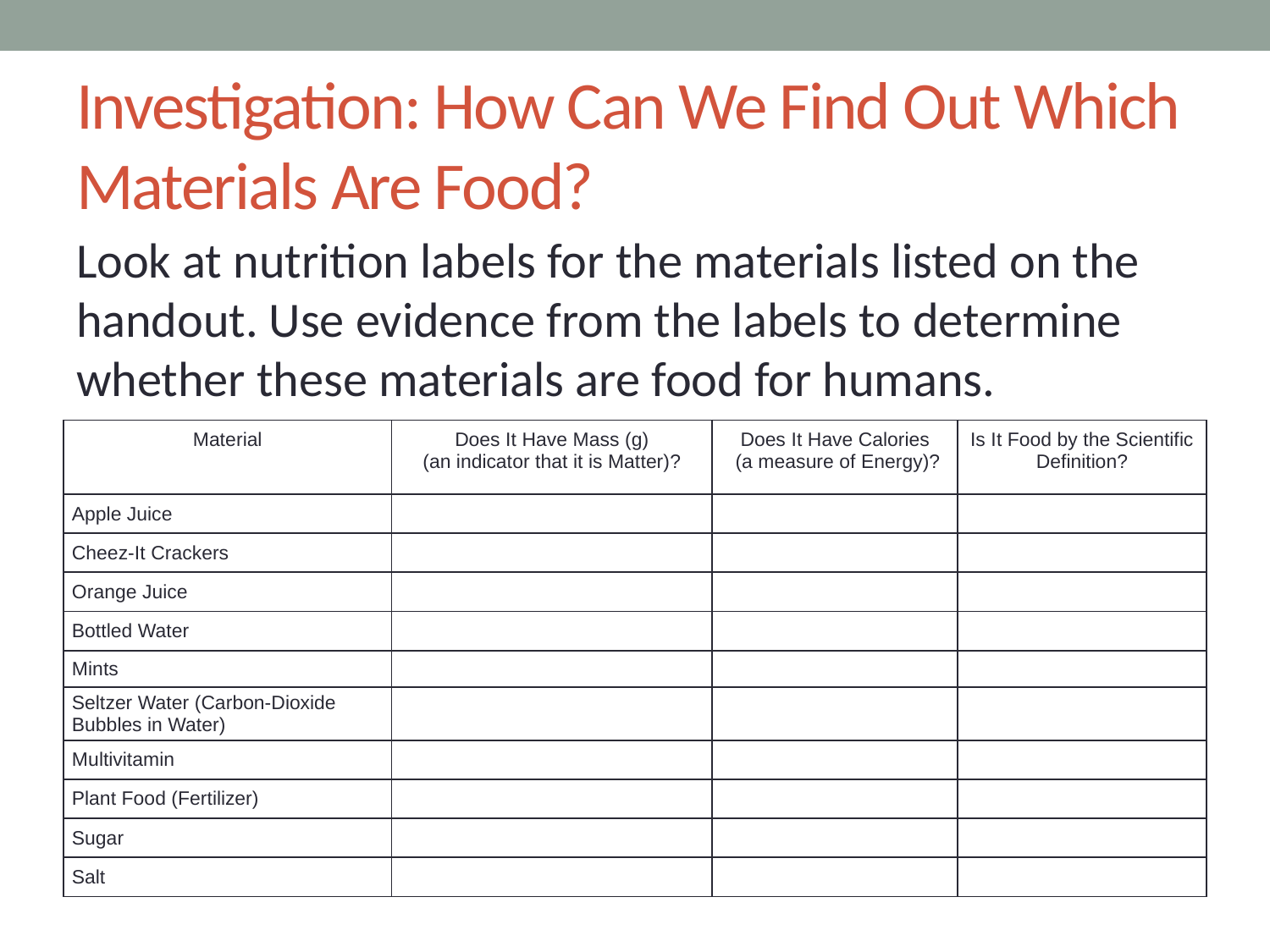

# Investigation: How Can We Find Out Which Materials Are Food?
Look at nutrition labels for the materials listed on the handout. Use evidence from the labels to determine whether these materials are food for humans.

| Material | Does It Have Mass (g) (an indicator that it is Matter)? | Does It Have Calories (a measure of Energy)? | Is It Food by the Scientific Definition? |
| --- | --- | --- | --- |
| Apple Juice |  |  |  |
| Cheez-It Crackers |  |  |  |
| Orange Juice |  |  |  |
| Bottled Water |  |  |  |
| Mints |  |  |  |
| Seltzer Water (Carbon-Dioxide Bubbles in Water) |  |  |  |
| Multivitamin |  |  |  |
| Plant Food (Fertilizer) |  |  |  |
| Sugar |  |  |  |
| Salt |  |  |  |